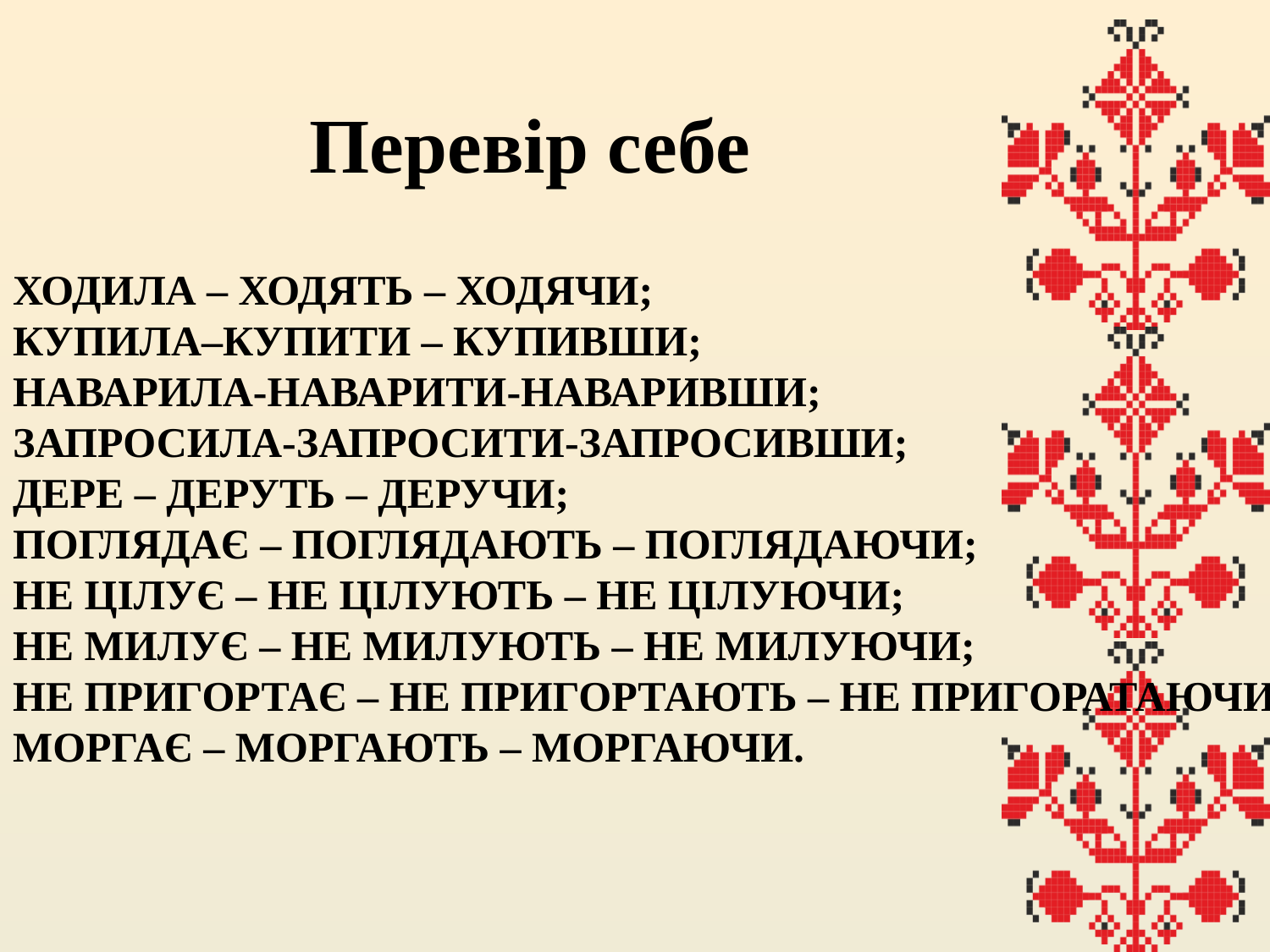

Перевір себе

# Ходила – ходять – ходячи; купила–купити – купивши; наварила-наварити-наваривши; запросила-запросити-запросивши; дере – деруть – деручи; Поглядає – поглядають – поглядаючи; не цілує – не цілують – не цілуючи; не милує – не милують – не милуючи; не пригортає – не пригортають – не пригоратаючи; моргає – моргають – моргаючи.